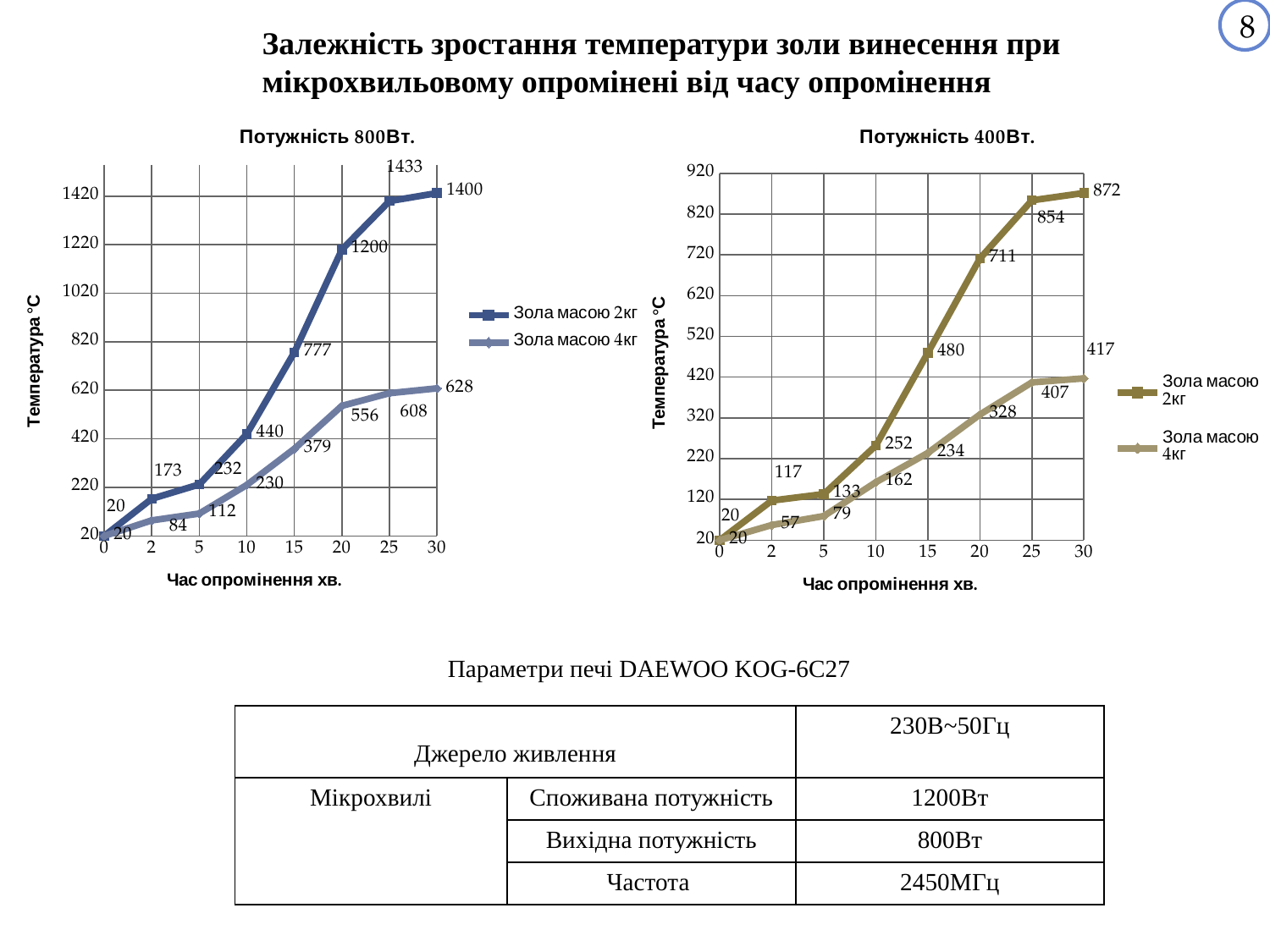

8
Залежність зростання температури золи винесення при
мікрохвильовому опромінені від часу опромінення

### Chart: Потужність 800Вт.

| Category | Зола масою 2кг  | Зола масою 4кг |
|---|---|---|
| 0 | 20.0 | 20.0 |
| 2 | 173.0 | 84.0 |
| 5 | 232.0 | 112.0 |
| 10 | 440.0 | 230.0 |
| 15 | 777.0 | 379.0 |
| 20 | 1200.0 | 556.0 |
| 25 | 1400.0 | 608.0 |
| 30 | 1433.0 | 628.0 |

### Chart: Потужність 400Вт.

| Category | Зола масою 2кг  | Зола масою 4кг |
|---|---|---|
| 0 | 20.0 | 20.0 |
| 2 | 117.0 | 57.0 |
| 5 | 133.0 | 79.0 |
| 10 | 252.0 | 162.0 |
| 15 | 480.0 | 234.0 |
| 20 | 711.0 | 328.0 |
| 25 | 854.0 | 407.0 |
| 30 | 872.0 | 417.0 |

Параметри печі DAEWOO KOG-6C27
| Джерело живлення |  | 230В~50Гц |
| --- | --- | --- |
| Мікрохвилі | Споживана потужність | 1200Вт |
|  | Вихідна потужність | 800Вт |
|  | Частота | 2450МГц |